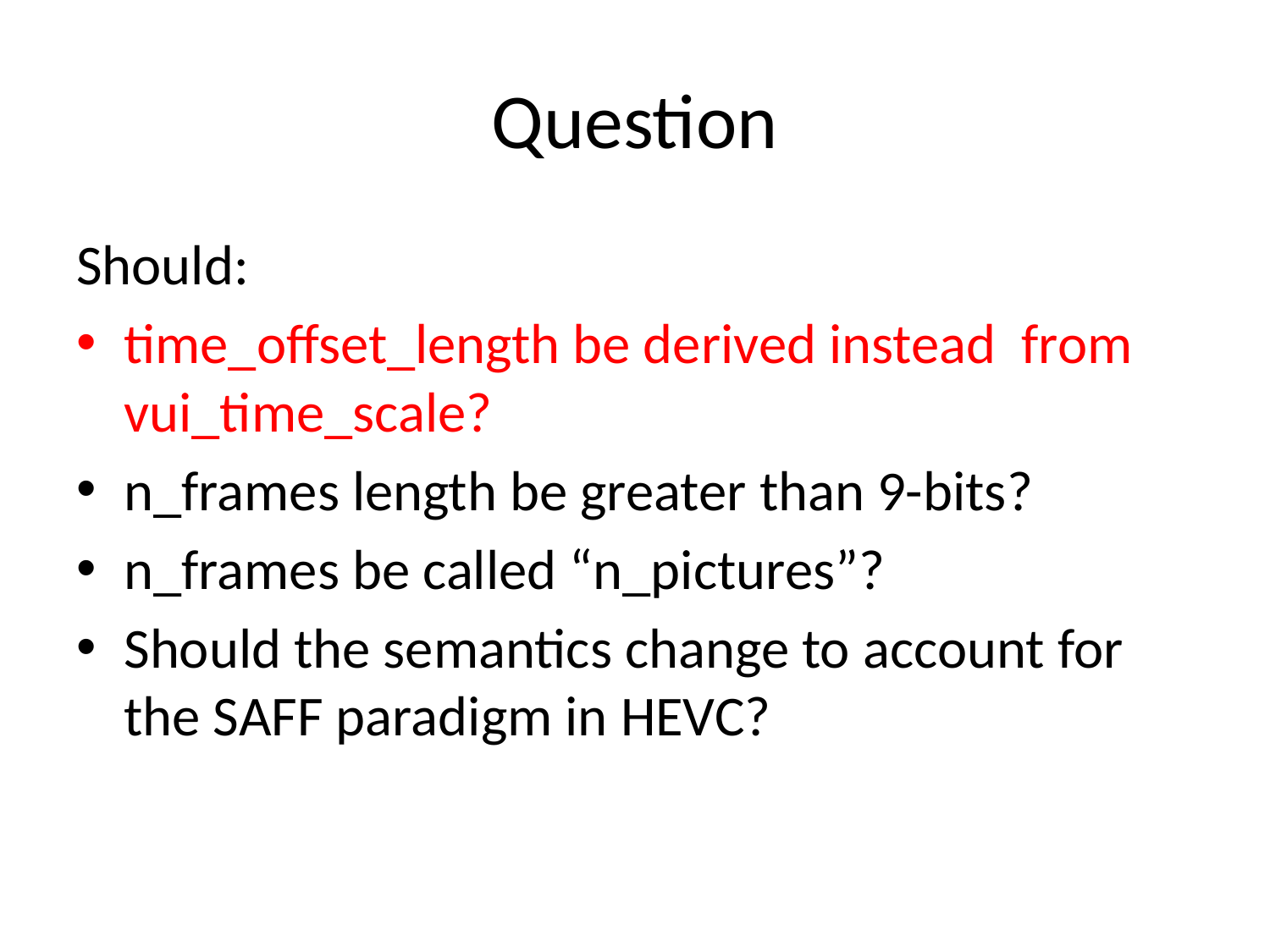

# Question
Should:
time_offset_length be derived instead  from vui_time_scale?
n_frames length be greater than 9-bits?
n_frames be called “n_pictures”?
Should the semantics change to account for the SAFF paradigm in HEVC?